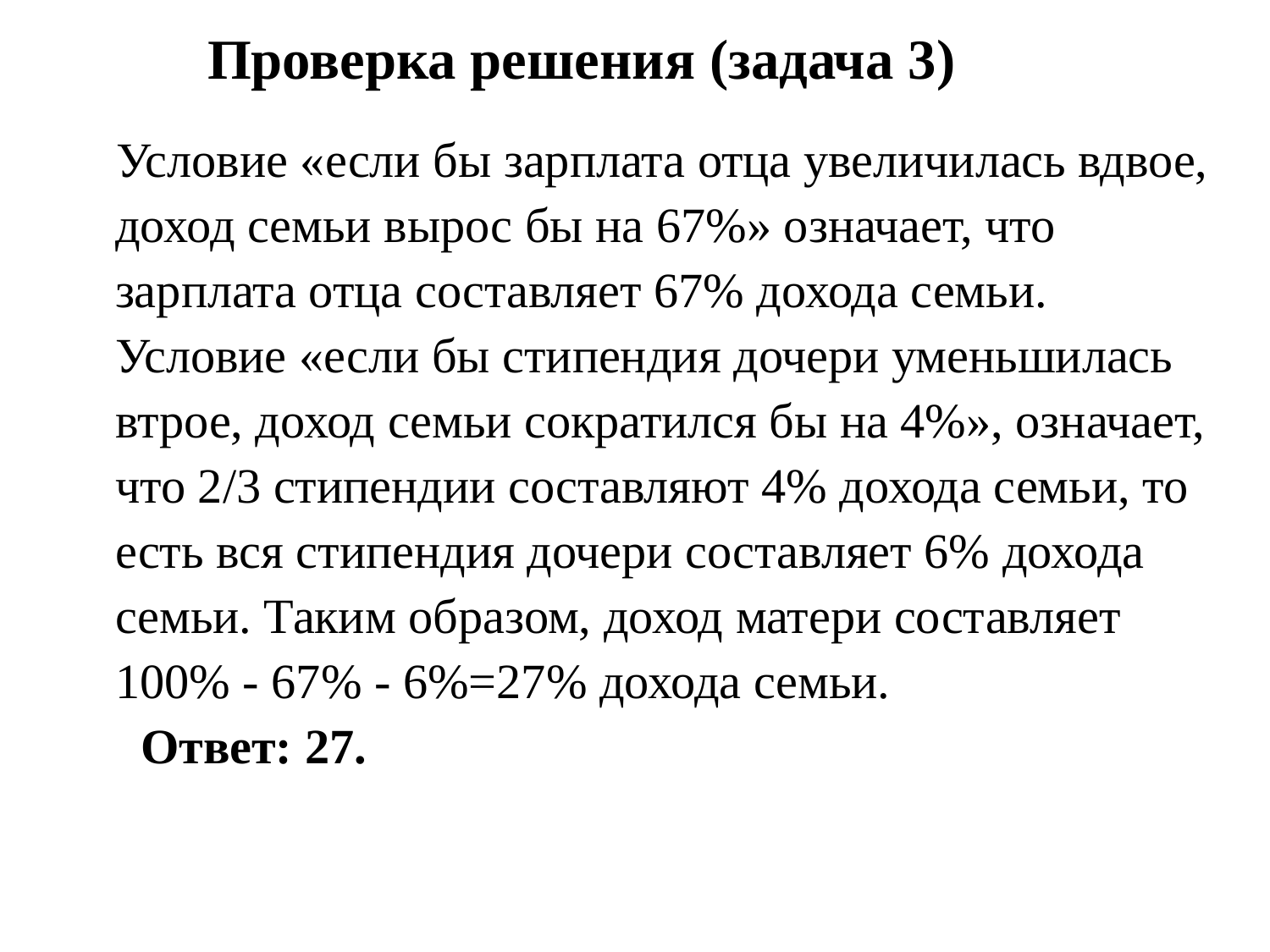

Проверка решения (задача 3)
    Условие «если бы зарплата отца увеличилась вдвое, доход семьи вырос бы на 67%» означает, что зарплата отца составляет 67% дохода семьи. Условие «если бы стипендия дочери уменьшилась втрое, доход семьи сократился бы на 4%», означает, что 2/3 стипендии составляют 4% дохода семьи, то есть вся стипендия дочери составляет 6% дохода семьи. Таким образом, доход матери составляет   100% - 67% - 6%=27% дохода семьи.
      Ответ: 27.